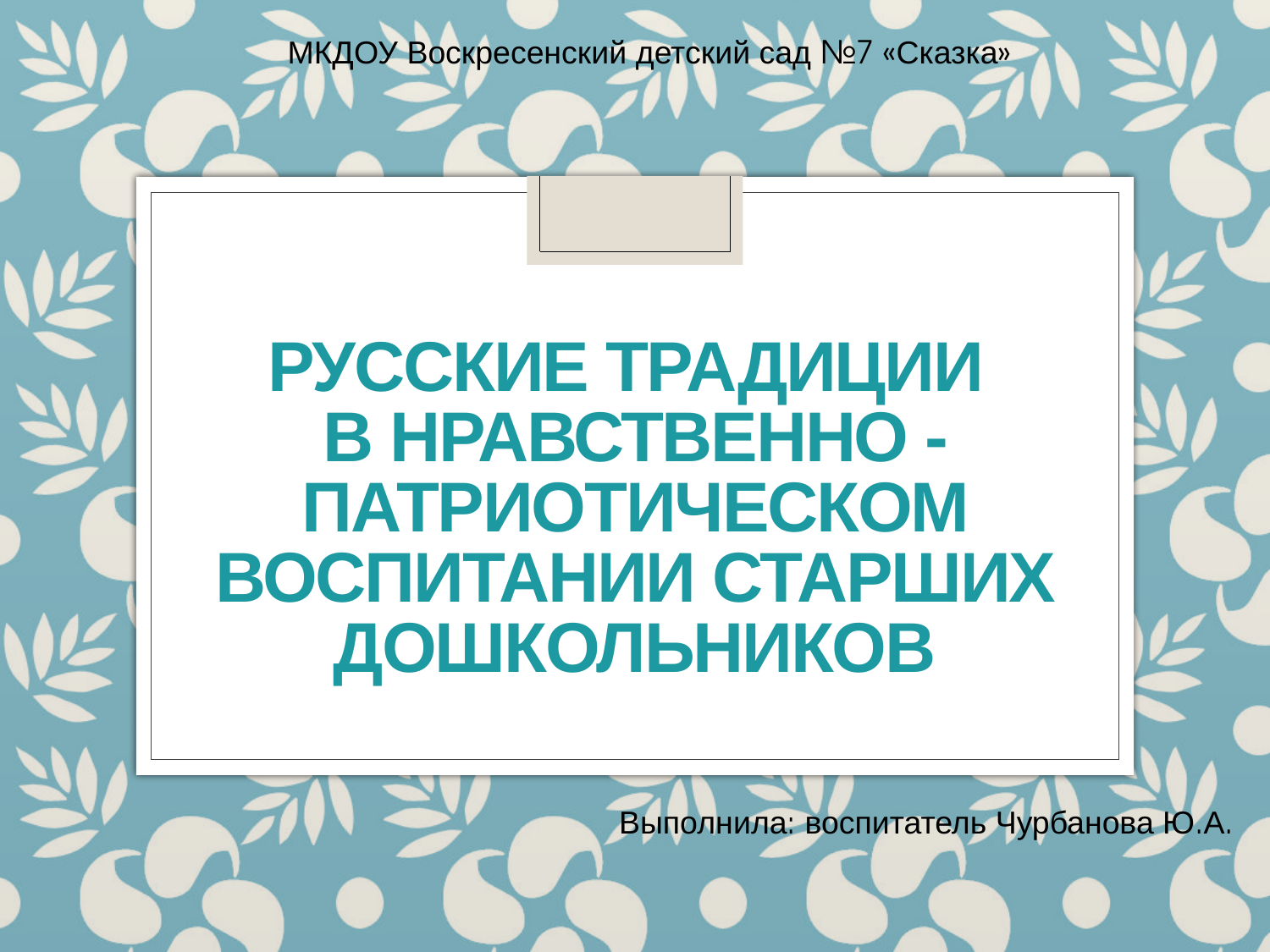

МКДОУ Воскресенский детский сад №7 «Сказка»
# Русские традиции в нравственно - патриотическом воспитании старших дошкольников
Выполнила: воспитатель Чурбанова Ю.А.